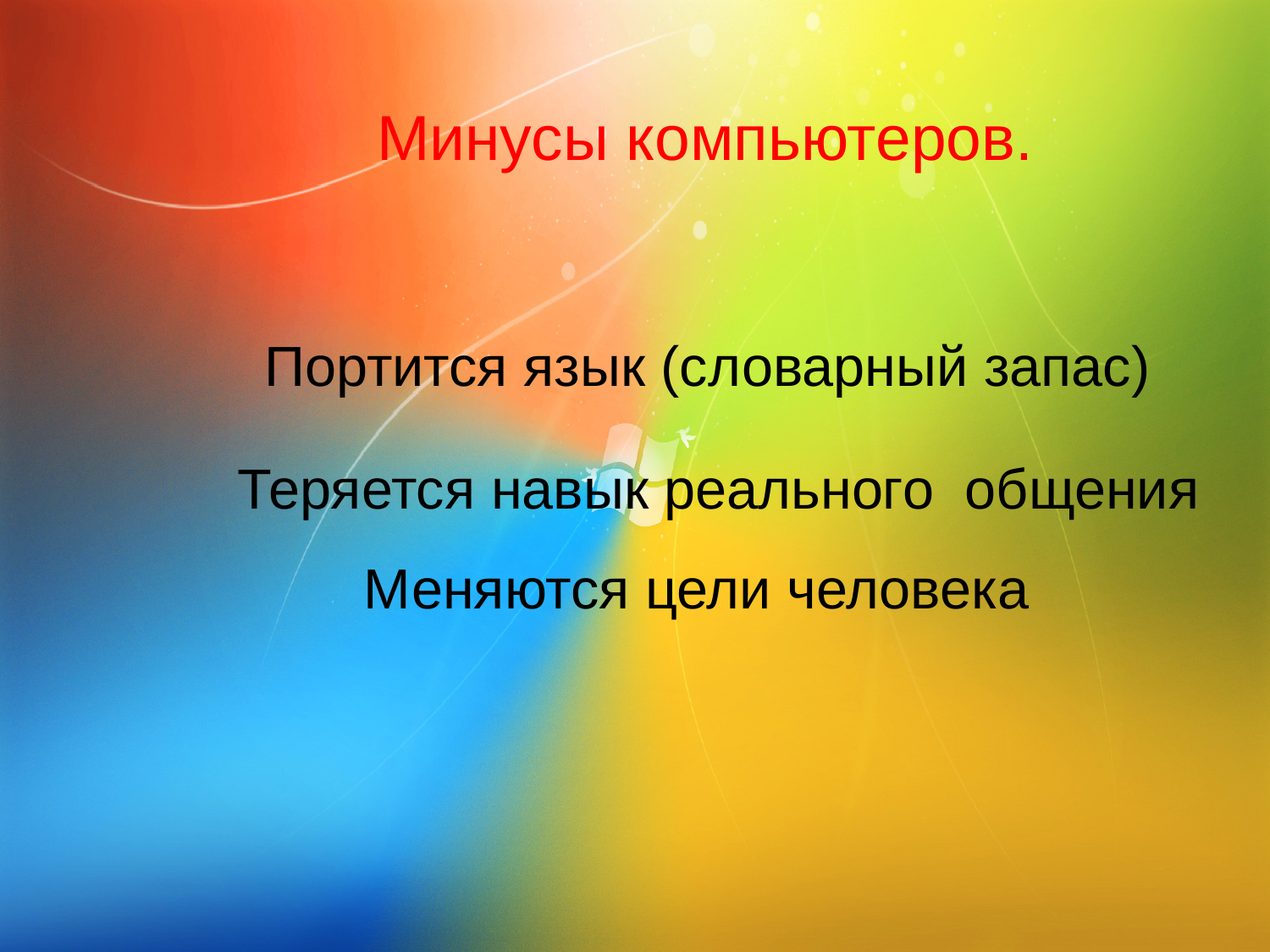

Минусы компьютеров.
Портится язык (словарный запас)
Теряется навык реального  общения
Меняются цели человека